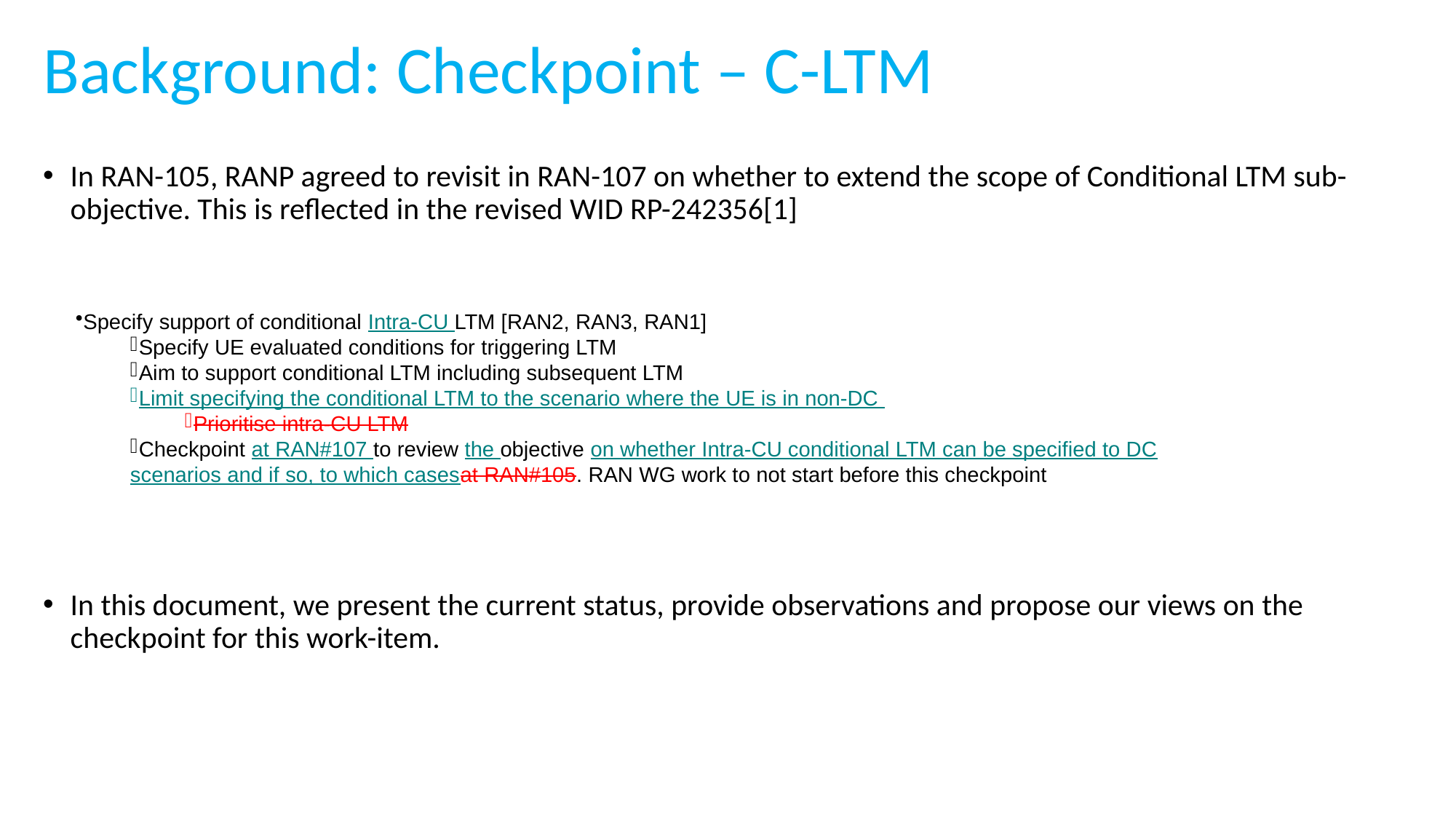

Background: Checkpoint – C-LTM
In RAN-105, RANP agreed to revisit in RAN-107 on whether to extend the scope of Conditional LTM sub-objective. This is reflected in the revised WID RP-242356[1]

Specify support of conditional Intra-CU LTM [RAN2, RAN3, RAN1]
Specify UE evaluated conditions for triggering LTM
Aim to support conditional LTM including subsequent LTM
Limit specifying the conditional LTM to the scenario where the UE is in non-DC
Prioritise intra-CU LTM
Checkpoint at RAN#107 to review the objective on whether Intra-CU conditional LTM can be specified to DC scenarios and if so, to which casesat RAN#105. RAN WG work to not start before this checkpoint
In this document, we present the current status, provide observations and propose our views on the checkpoint for this work-item.